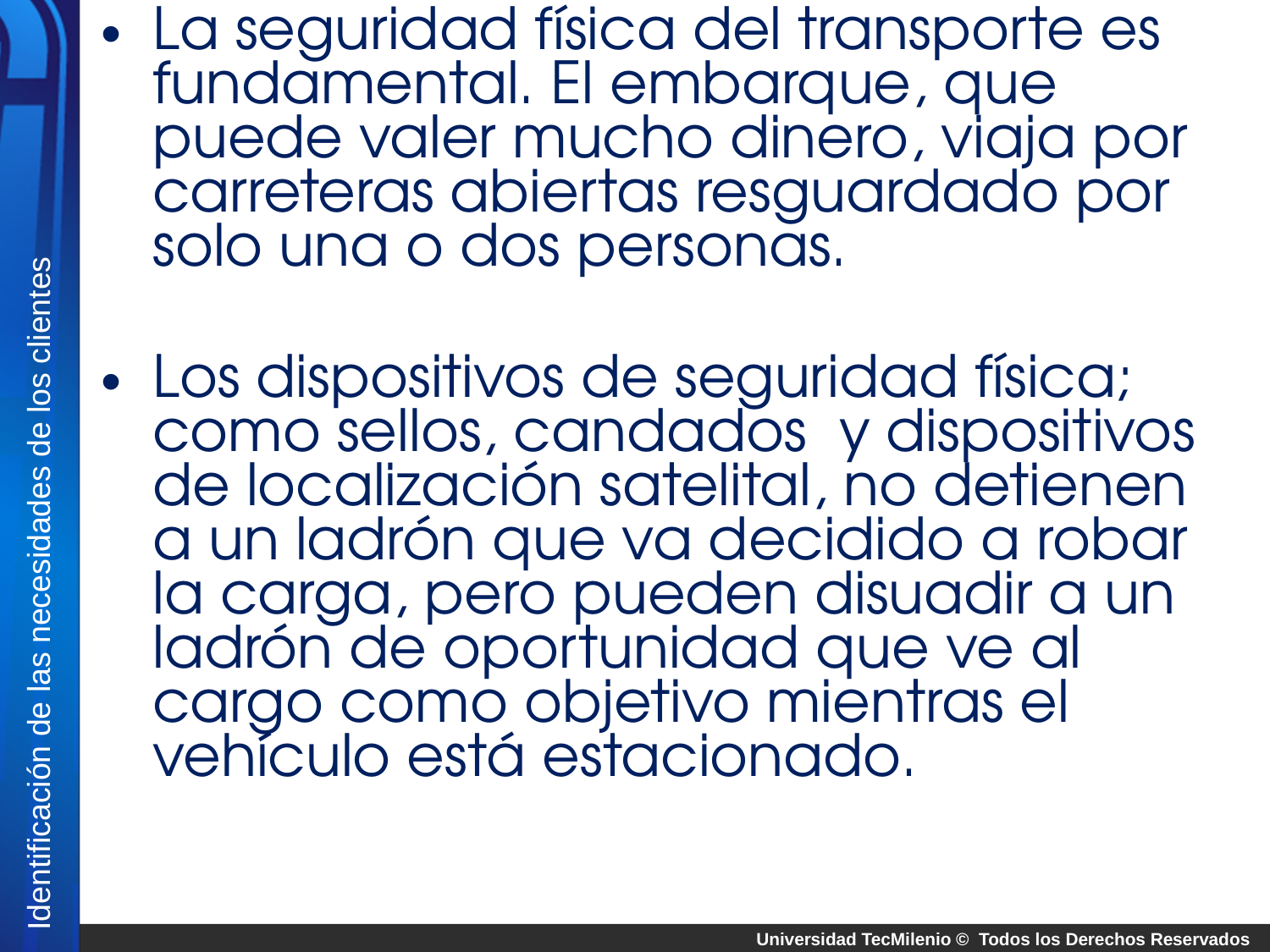

La seguridad física del transporte es fundamental. El embarque, que puede valer mucho dinero, viaja por carreteras abiertas resguardado por solo una o dos personas.

Los dispositivos de seguridad física; como sellos, candados  y dispositivos de localización satelital, no detienen a un ladrón que va decidido a robar la carga, pero pueden disuadir a un ladrón de oportunidad que ve al cargo como objetivo mientras el vehículo está estacionado.

Identificación de las necesidades de los clientes